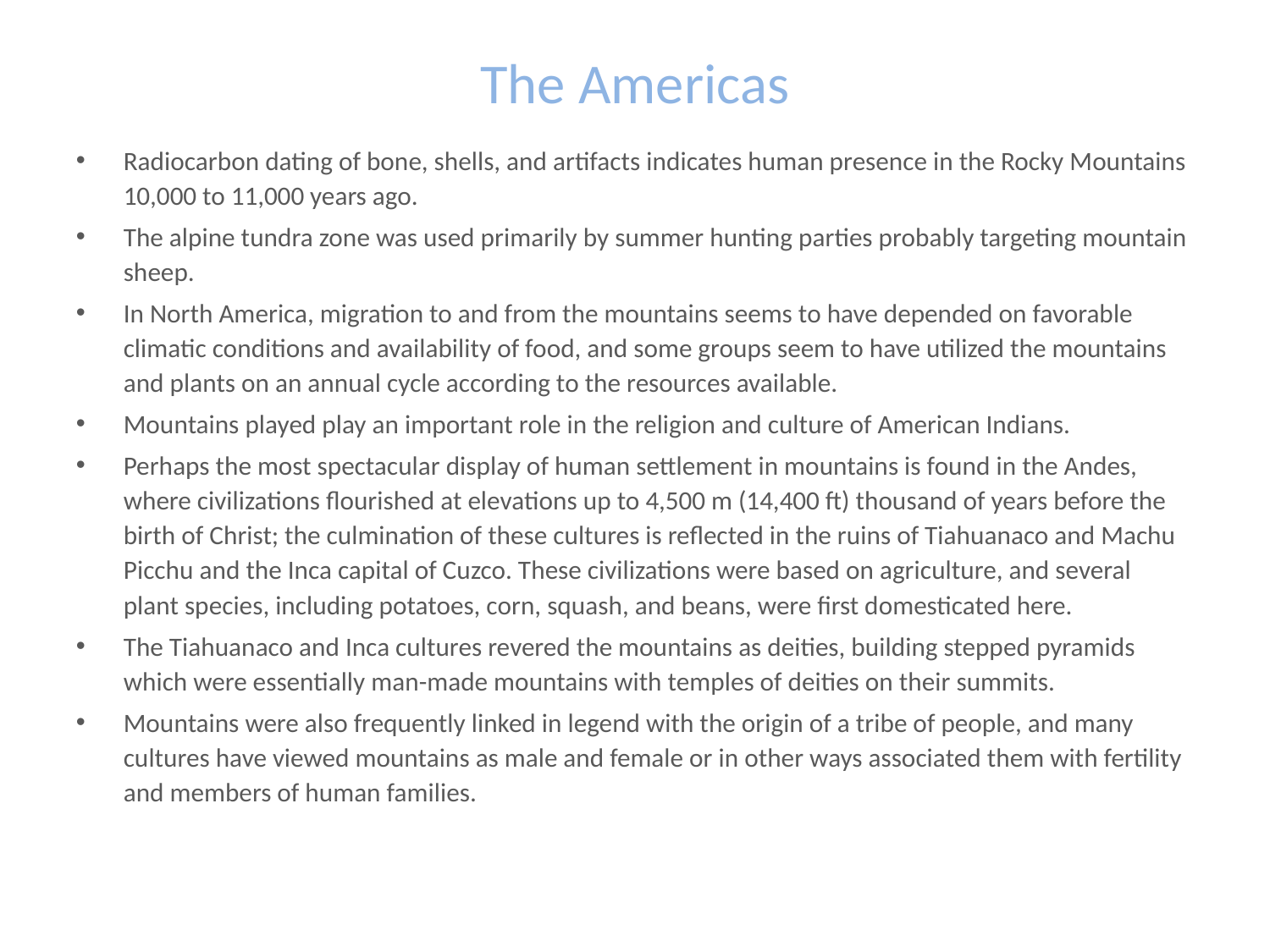

# The Americas
Radiocarbon dating of bone, shells, and artifacts indicates human presence in the Rocky Mountains 10,000 to 11,000 years ago.
The alpine tundra zone was used primarily by summer hunting parties probably targeting mountain sheep.
In North America, migration to and from the mountains seems to have depended on favorable climatic conditions and availability of food, and some groups seem to have utilized the mountains and plants on an annual cycle according to the resources available.
Mountains played play an important role in the religion and culture of American Indians.
Perhaps the most spectacular display of human settlement in mountains is found in the Andes, where civilizations flourished at elevations up to 4,500 m (14,400 ft) thousand of years before the birth of Christ; the culmination of these cultures is reflected in the ruins of Tiahuanaco and Machu Picchu and the Inca capital of Cuzco. These civilizations were based on agriculture, and several plant species, including potatoes, corn, squash, and beans, were first domesticated here.
The Tiahuanaco and Inca cultures revered the mountains as deities, building stepped pyramids which were essentially man-made mountains with temples of deities on their summits.
Mountains were also frequently linked in legend with the origin of a tribe of people, and many cultures have viewed mountains as male and female or in other ways associated them with fertility and members of human families.